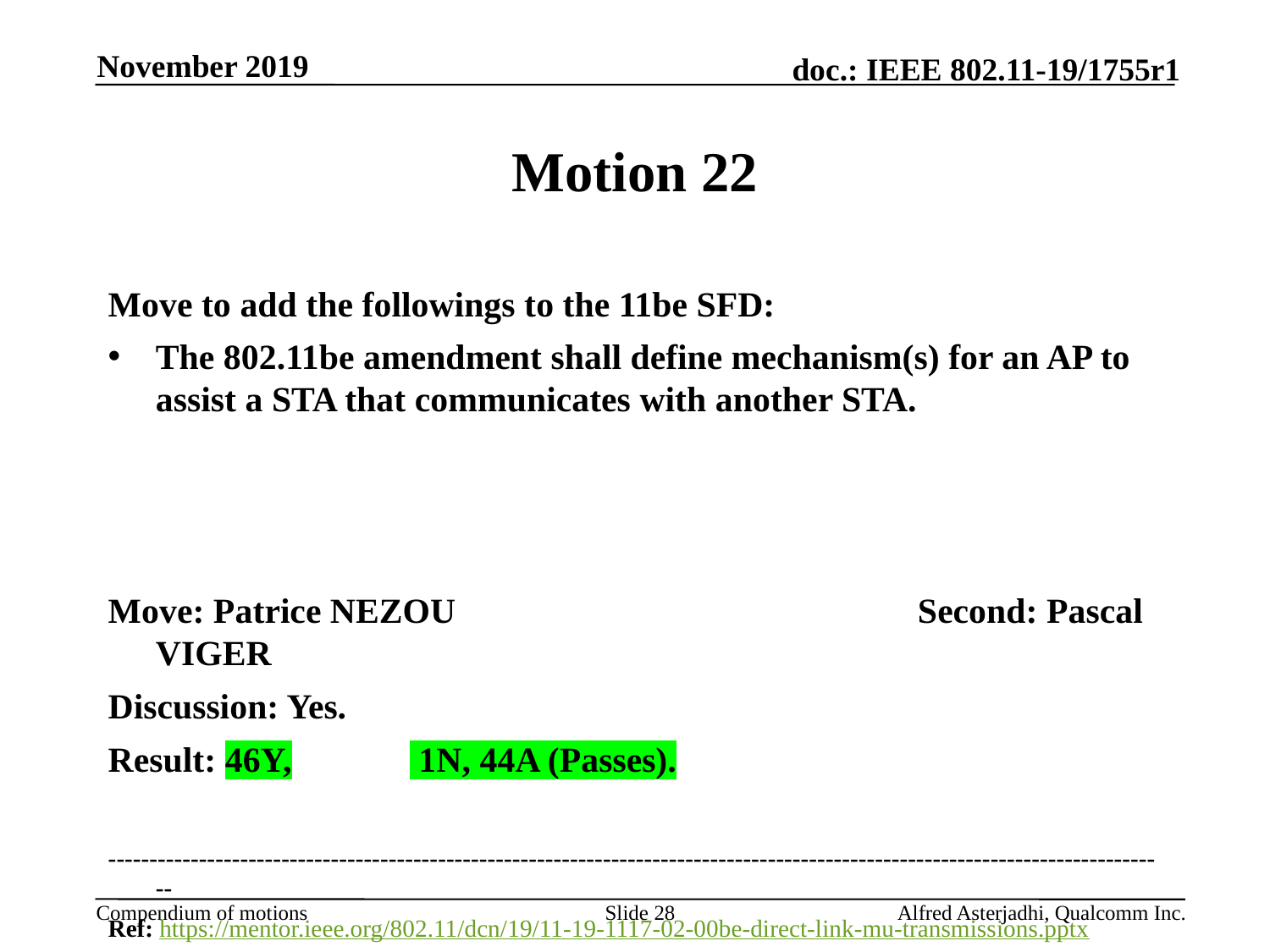

November 2019
# Motion 22
Move to add the followings to the 11be SFD:
The 802.11be amendment shall define mechanism(s) for an AP to assist a STA that communicates with another STA.

Move: Patrice NEZOU				Second: Pascal VIGER
Discussion: Yes.
Result: 46Y,	 1N, 44A (Passes).

---------------------------------------------------------------------------------------------------------------------------------
Ref: https://mentor.ieee.org/802.11/dcn/19/11-19-1117-02-00be-direct-link-mu-transmissions.pptx

Slide 28
Alfred Asterjadhi, Qualcomm Inc.